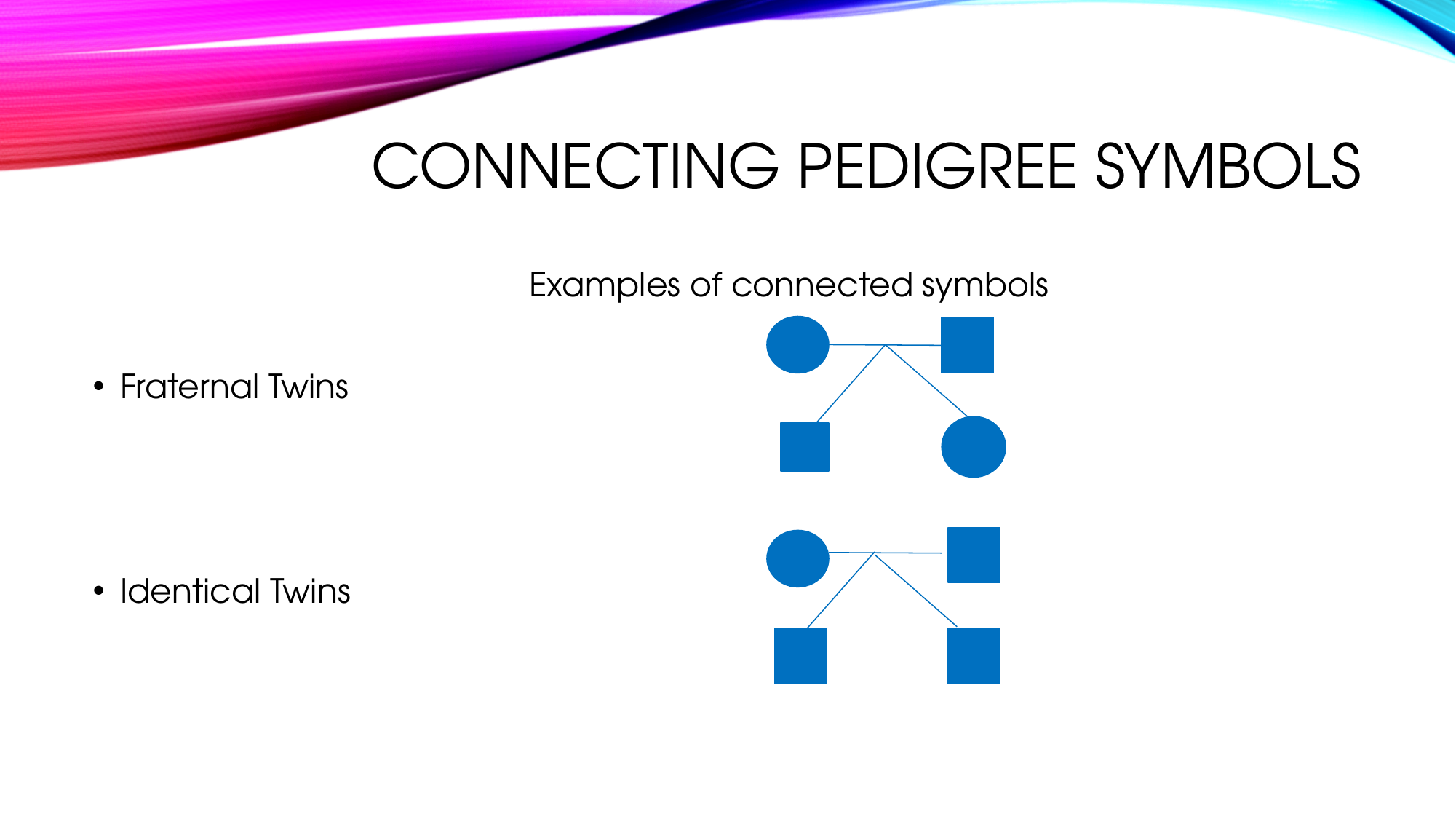

# Connecting pedigree symbols
				Examples of connected symbols

Fraternal Twins

Identical Twins